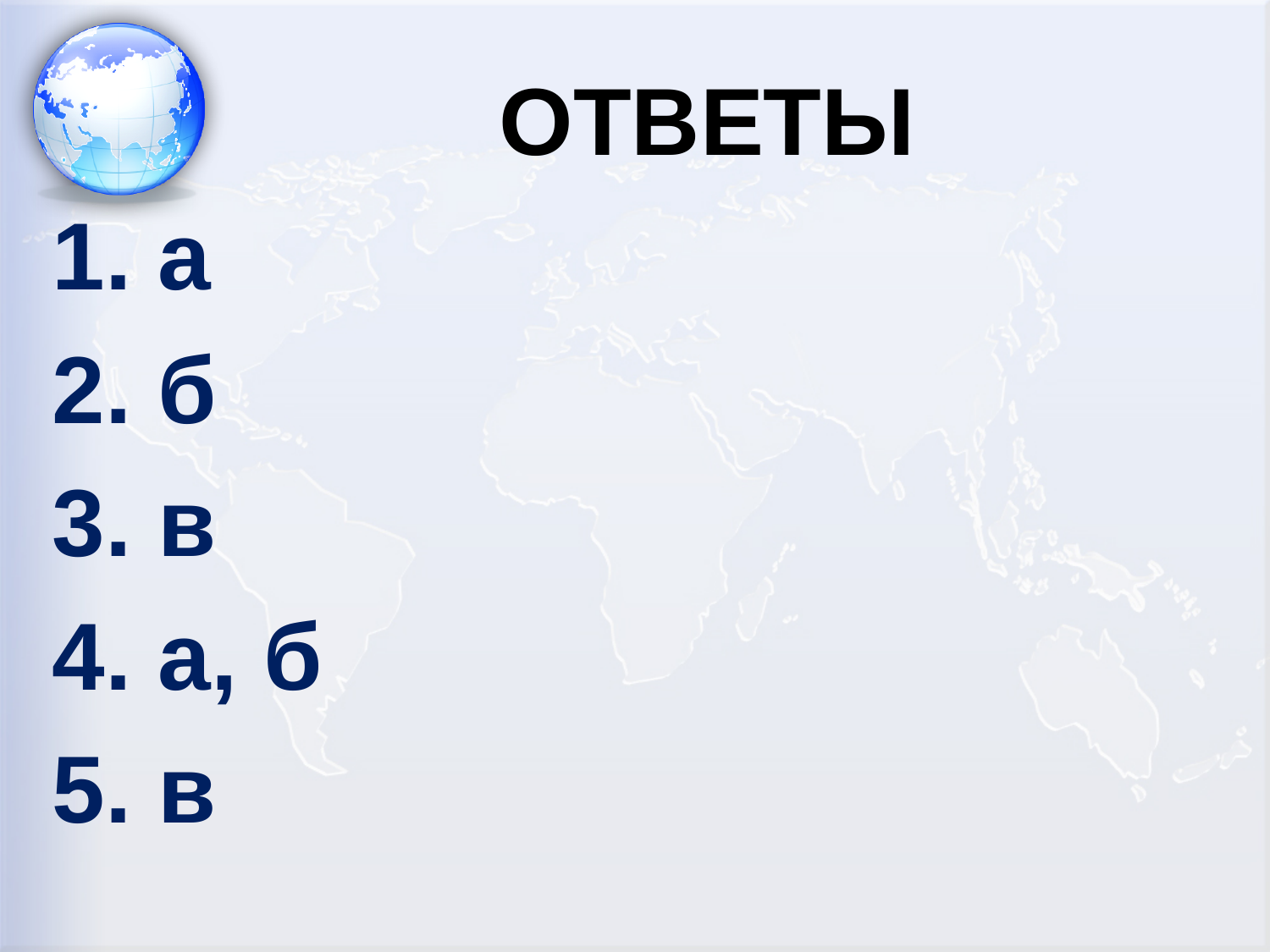

# ОТВЕТЫ
 а
 б
 в
 а, б
 в